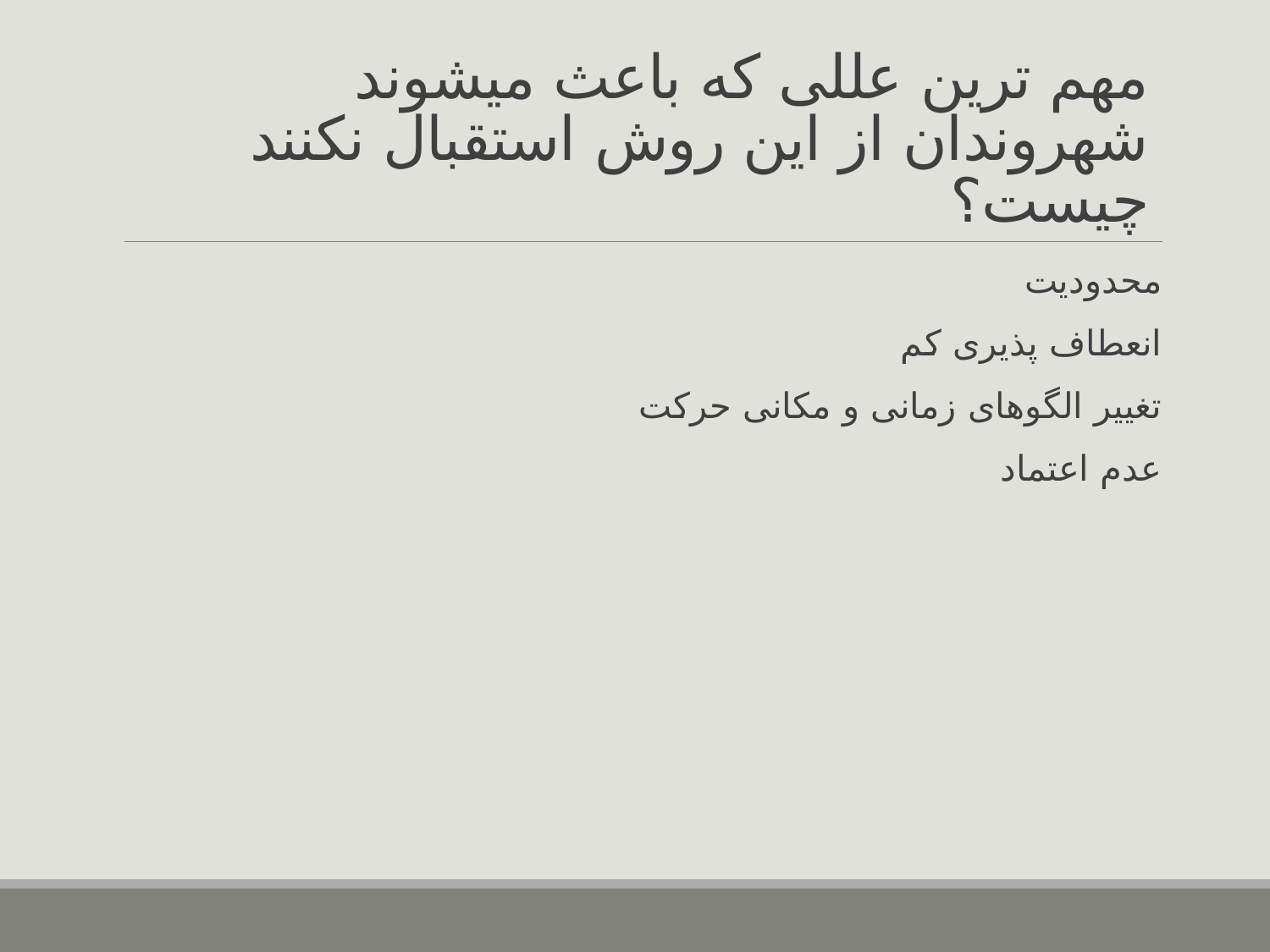

# مهم ترین عللی که باعث میشوند شهروندان از این روش استقبال نکنند چیست؟
محدودیت
انعطاف پذیری کم
تغییر الگوهای زمانی و مکانی حرکت
عدم اعتماد